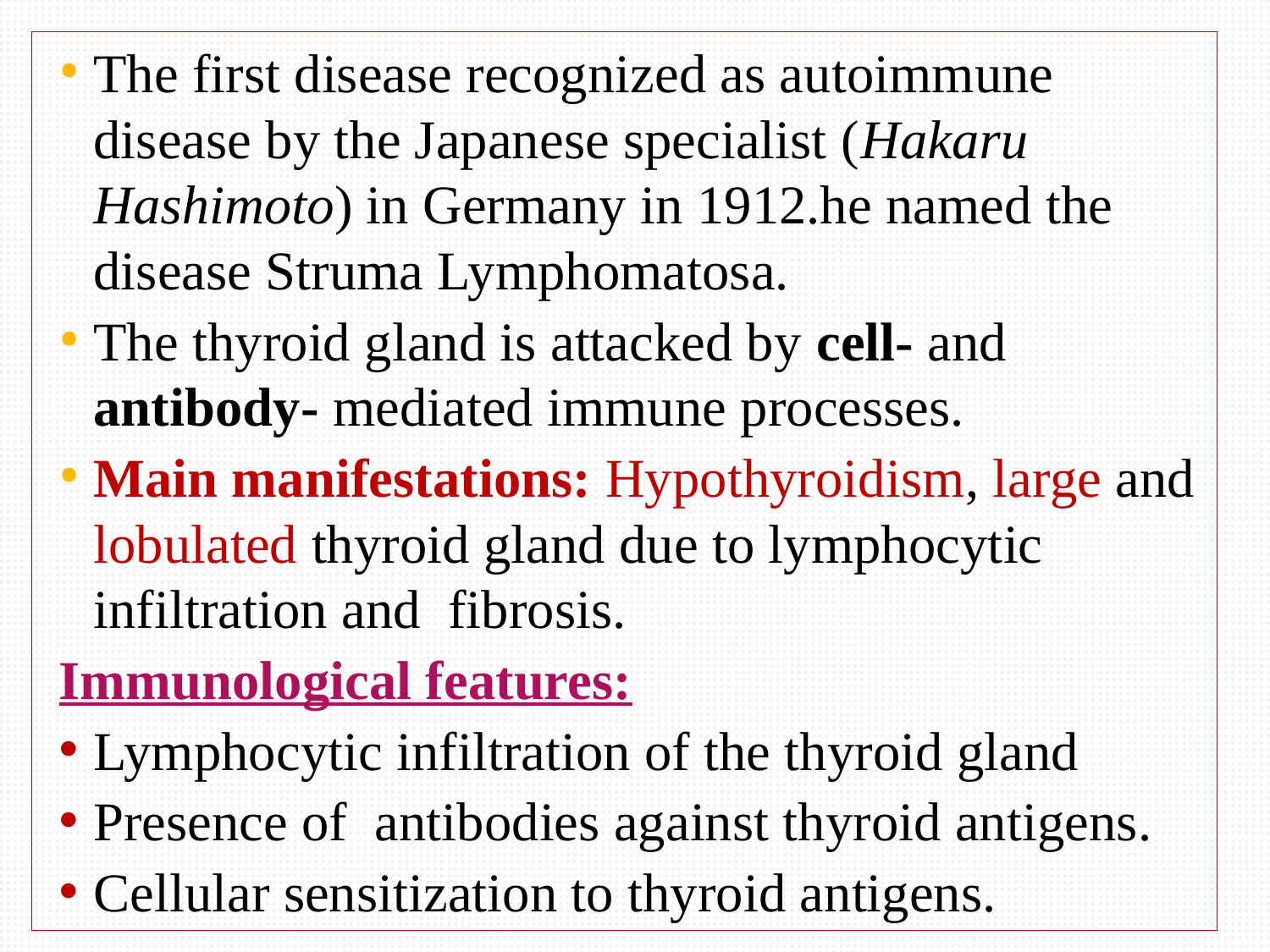

The first disease recognized as autoimmune disease by the Japanese specialist (Hakaru Hashimoto) in Germany in 1912.he named the disease Struma Lymphomatosa.
The thyroid gland is attacked by cell- and antibody- mediated immune processes.
Main manifestations: Hypothyroidism, large and lobulated thyroid gland due to lymphocytic infiltration and  fibrosis.
Immunological features:
Lymphocytic infiltration of the thyroid gland
Presence of  antibodies against thyroid antigens.
Cellular sensitization to thyroid antigens.